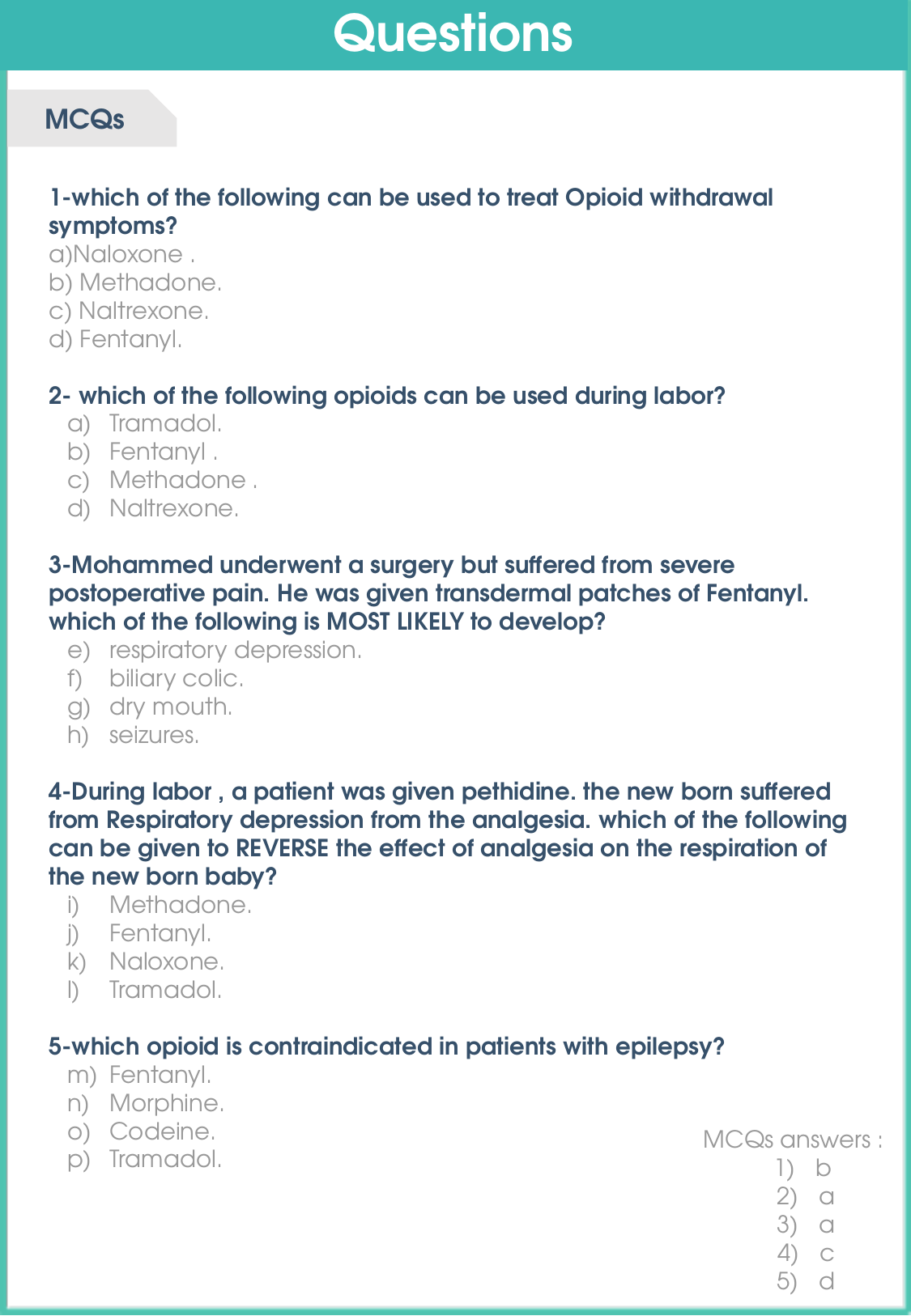

Questions
MCQs
1-which of the following can be used to treat Opioid withdrawal symptoms?
a)Naloxone .
b) Methadone.
c) Naltrexone.
d) Fentanyl.

2- which of the following opioids can be used during labor?
Tramadol.
Fentanyl .
Methadone .
Naltrexone.

3-Mohammed underwent a surgery but suffered from severe postoperative pain. He was given transdermal patches of Fentanyl. which of the following is MOST LIKELY to develop?
respiratory depression.
biliary colic.
dry mouth.
seizures.

4-During labor , a patient was given pethidine. the new born suffered from Respiratory depression from the analgesia. which of the following can be given to REVERSE the effect of analgesia on the respiration of the new born baby?
Methadone.
Fentanyl.
Naloxone.
Tramadol.

5-which opioid is contraindicated in patients with epilepsy?
Fentanyl.
Morphine.
Codeine.
Tramadol.

MCQs answers :
b
a
a
c
d